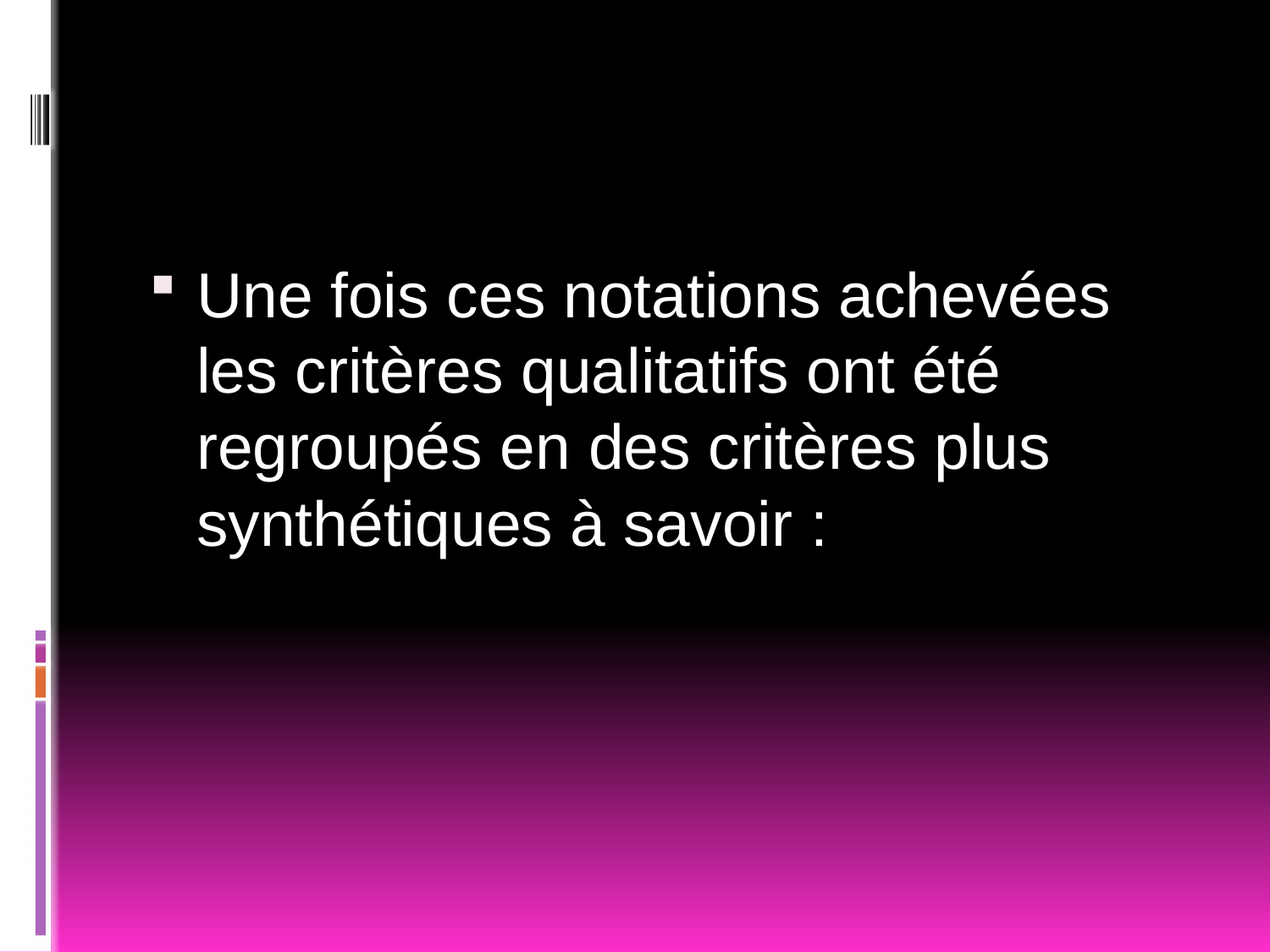

Une fois ces notations achevées les critères qualitatifs ont été regroupés en des critères plus synthétiques à savoir :